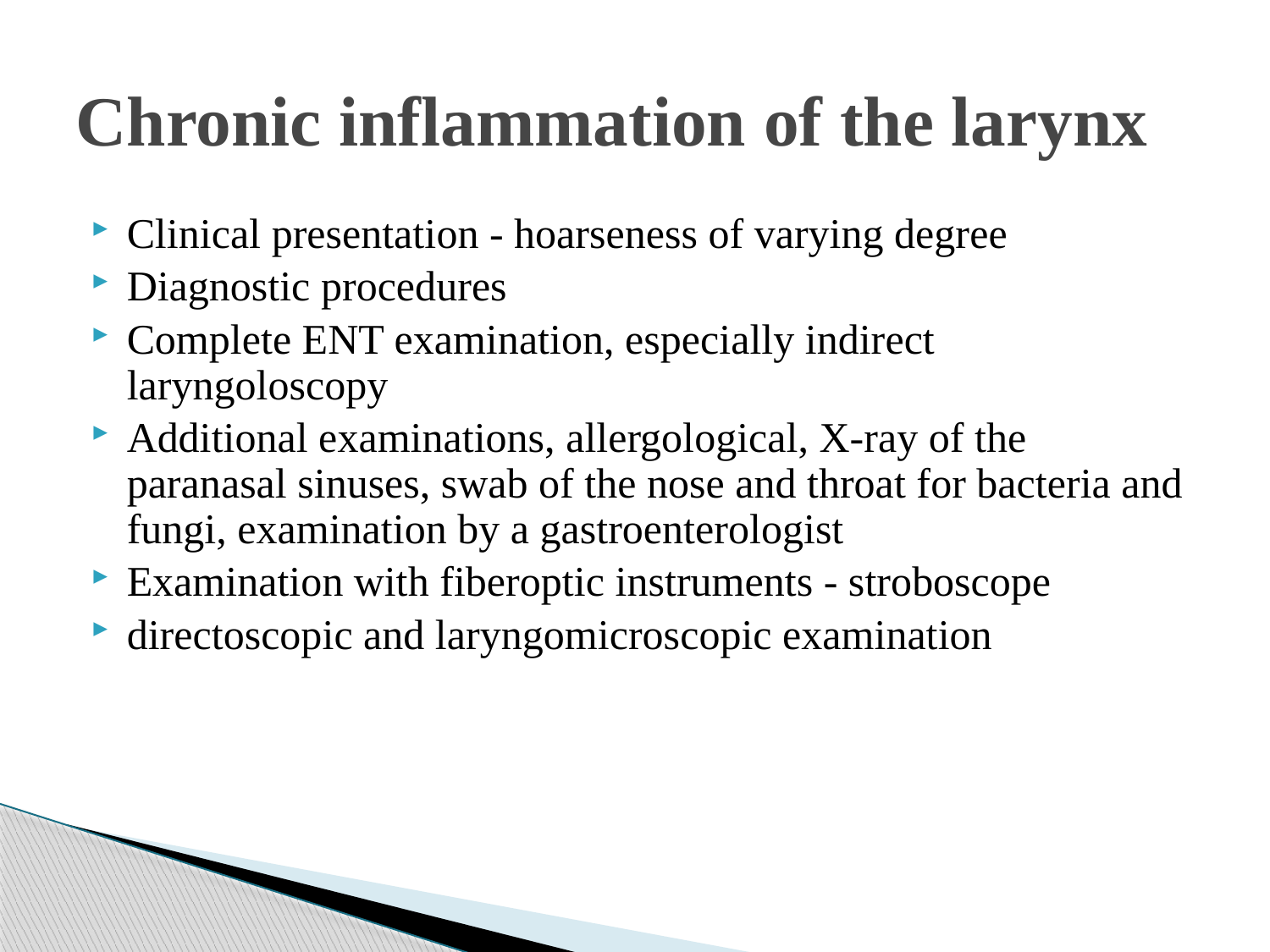

# Chronic inflammation of the larynx
Clinical presentation - hoarseness of varying degree
Diagnostic procedures
Complete ENT examination, especially indirect laryngoloscopy
Additional examinations, allergological, X-ray of the paranasal sinuses, swab of the nose and throat for bacteria and fungi, examination by a gastroenterologist
Examination with fiberoptic instruments - stroboscope
directoscopic and laryngomicroscopic examination